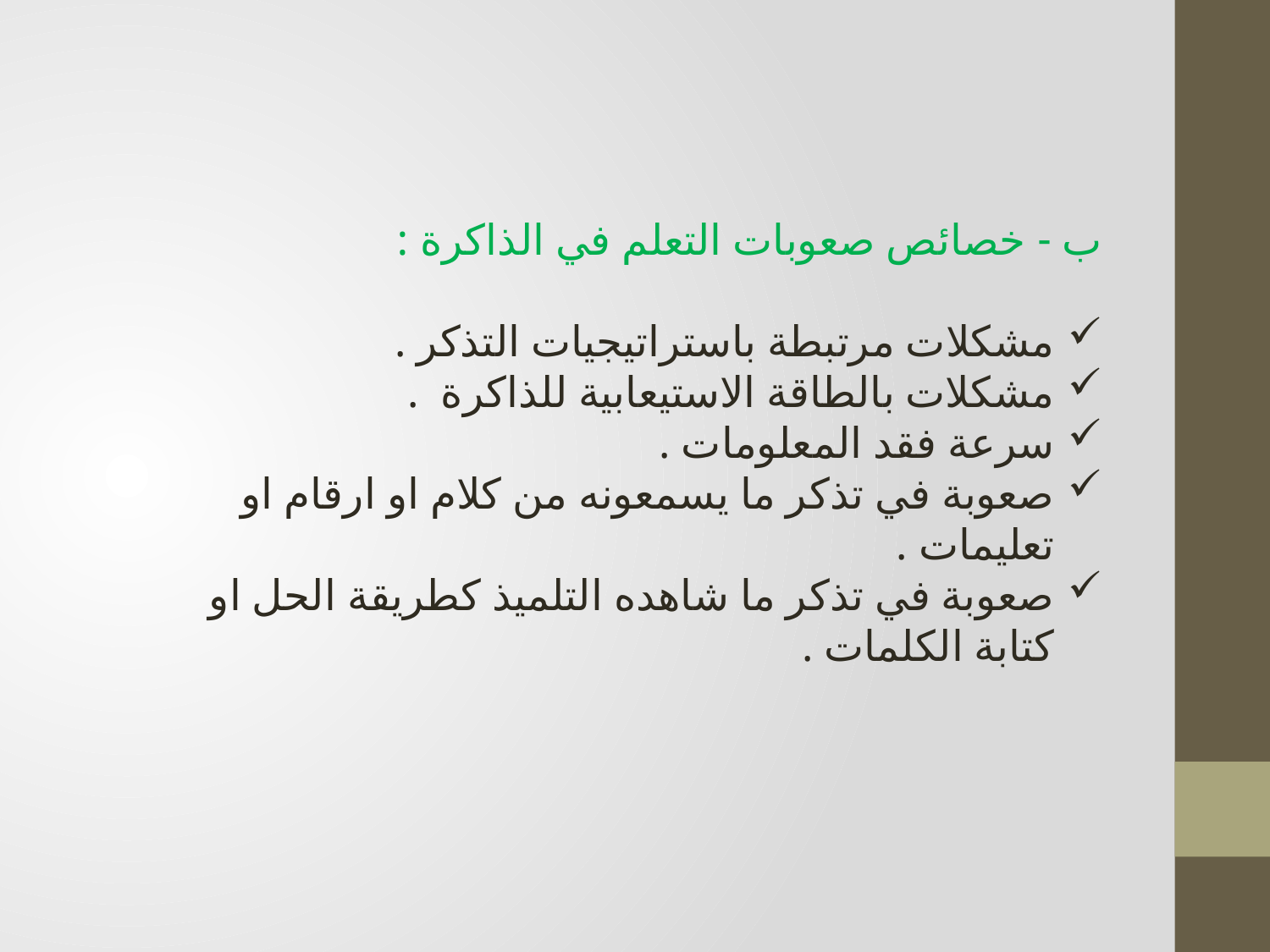

ب - خصائص صعوبات التعلم في الذاكرة :

مشكلات مرتبطة باستراتيجيات التذكر .
مشكلات بالطاقة الاستيعابية للذاكرة  .
سرعة فقد المعلومات .
صعوبة في تذكر ما يسمعونه من كلام او ارقام او تعليمات .
صعوبة في تذكر ما شاهده التلميذ كطريقة الحل او كتابة الكلمات .